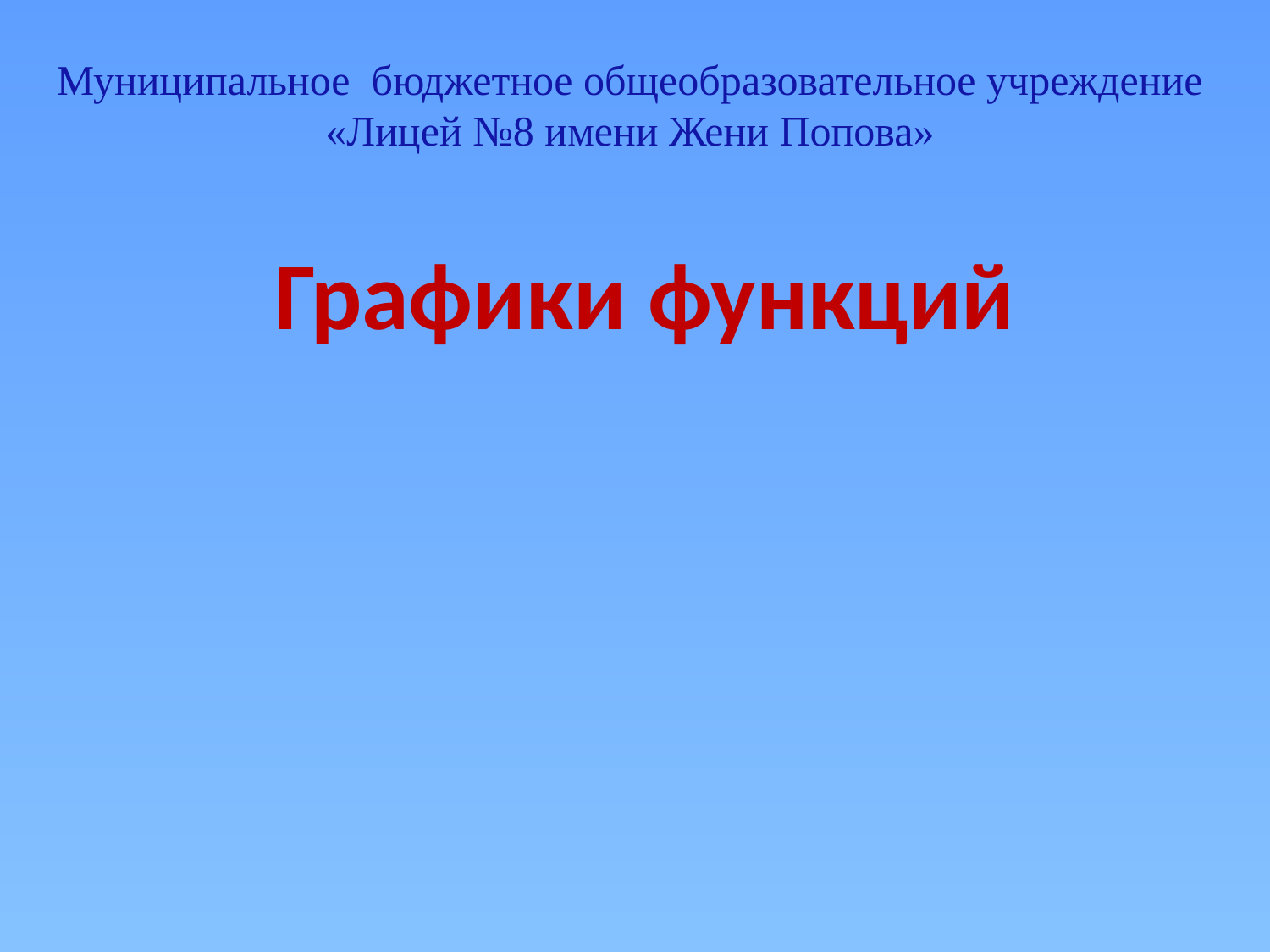

Муниципальное  бюджетное общеобразовательное учреждение «Лицей №8 имени Жени Попова»
Графики функций